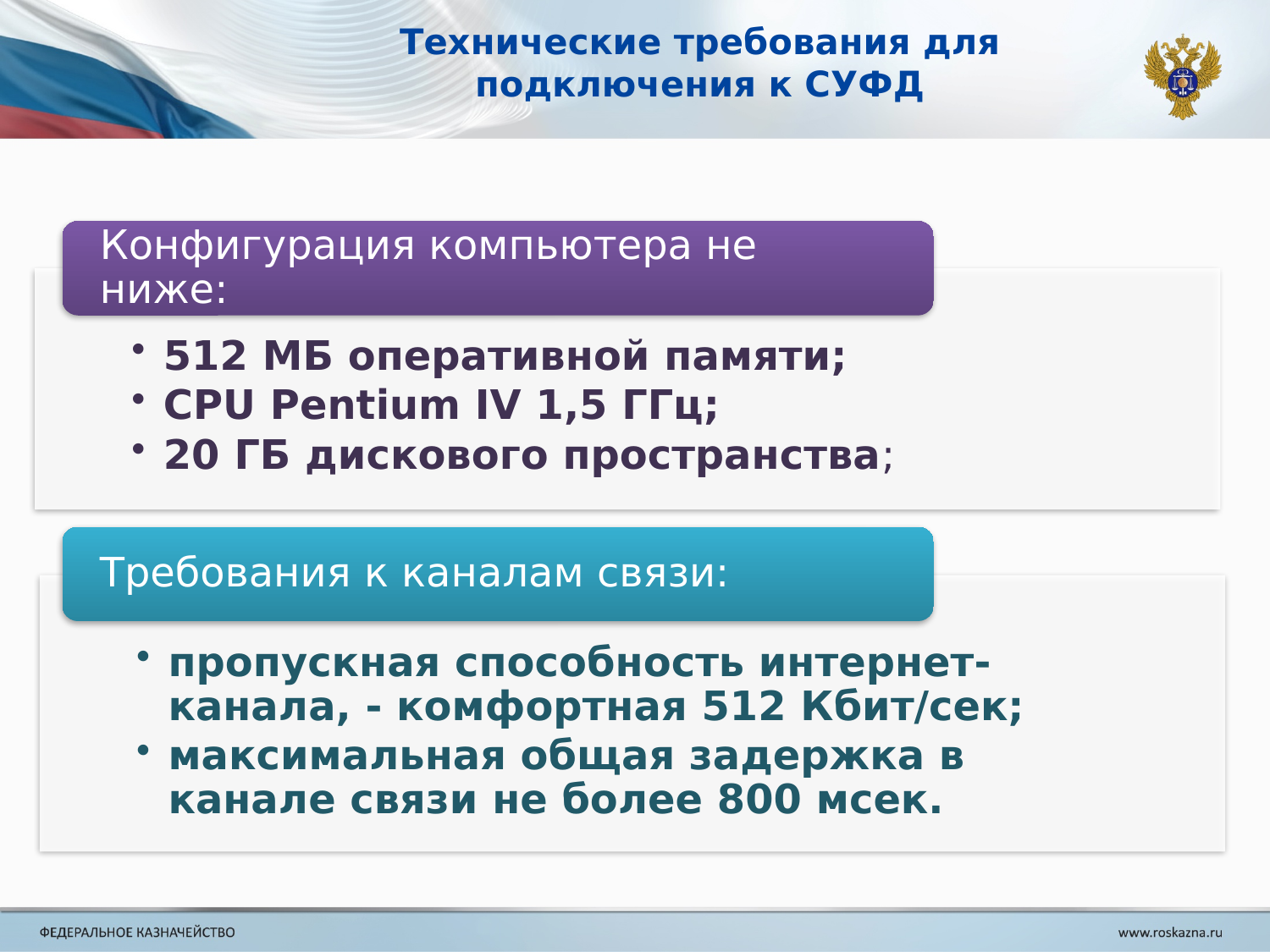

# Технические требования для подключения к СУФД
512 МБ оперативной памяти;
CPU Pentium IV 1,5 ГГц;
20 ГБ дискового пространства;
Конфигурация компьютера не ниже:
пропускная способность интернет-канала, - комфортная 512 Кбит/сек;
максимальная общая задержка в канале связи не более 800 мсек.
Требования к каналам связи: